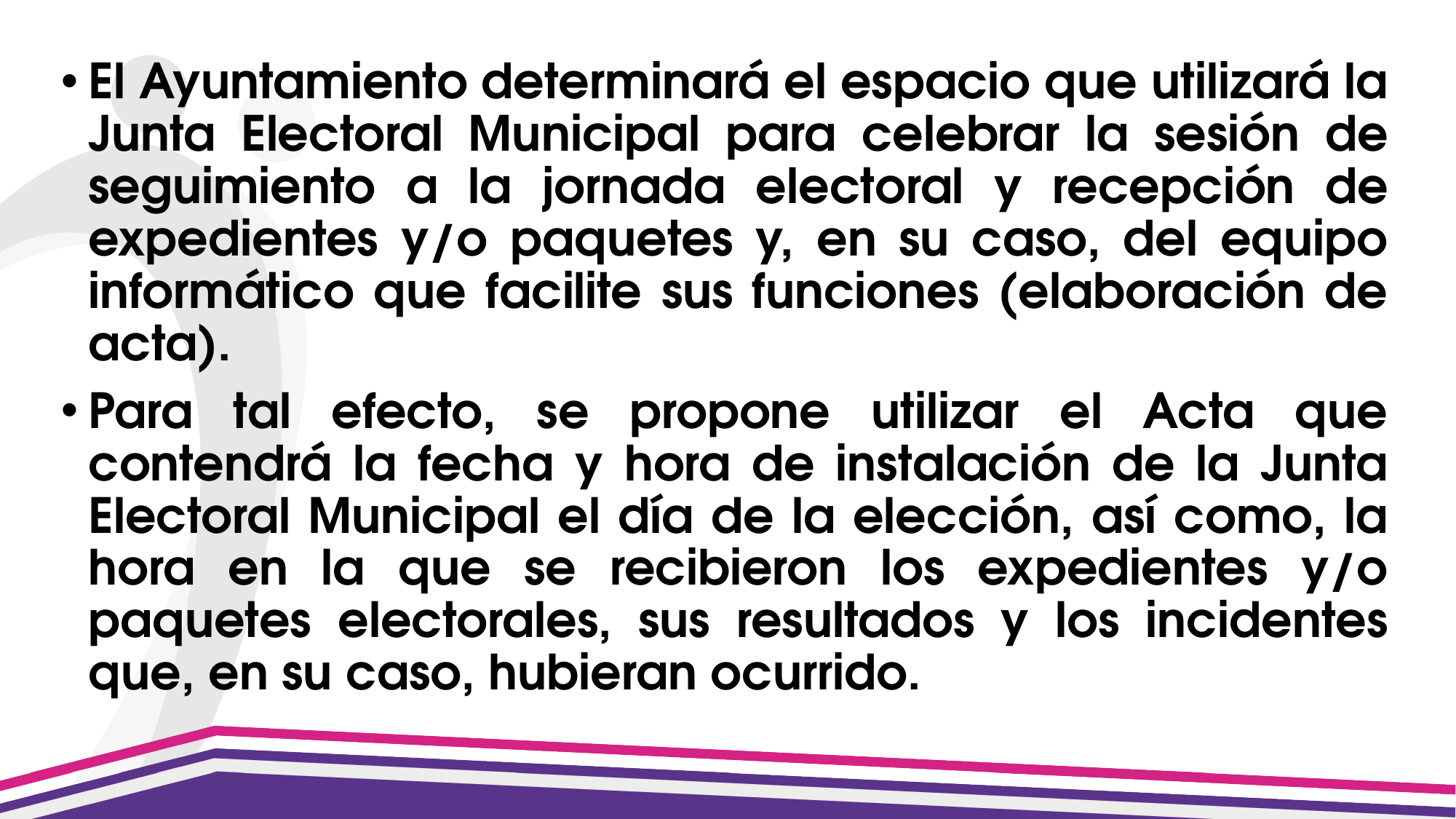

El Ayuntamiento determinará el espacio que utilizará la Junta Electoral Municipal para celebrar la sesión de seguimiento a la jornada electoral y recepción de expedientes y/o paquetes y, en su caso, del equipo informático que facilite sus funciones (elaboración de acta).
Para tal efecto, se propone utilizar el Acta que contendrá la fecha y hora de instalación de la Junta Electoral Municipal el día de la elección, así como, la hora en la que se recibieron los expedientes y/o paquetes electorales, sus resultados y los incidentes que, en su caso, hubieran ocurrido.